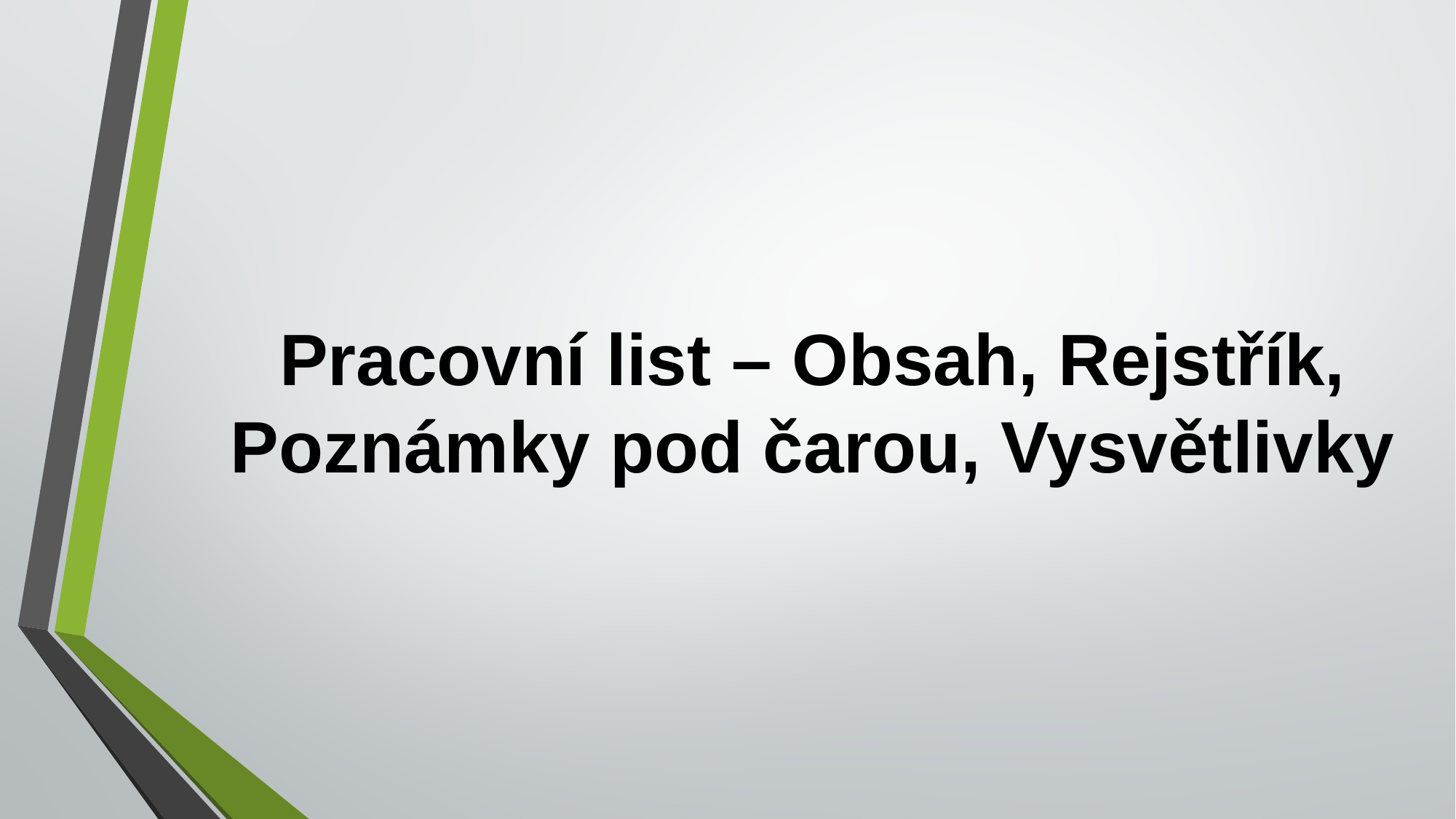

# Pracovní list – Obsah, Rejstřík, Poznámky pod čarou, Vysvětlivky